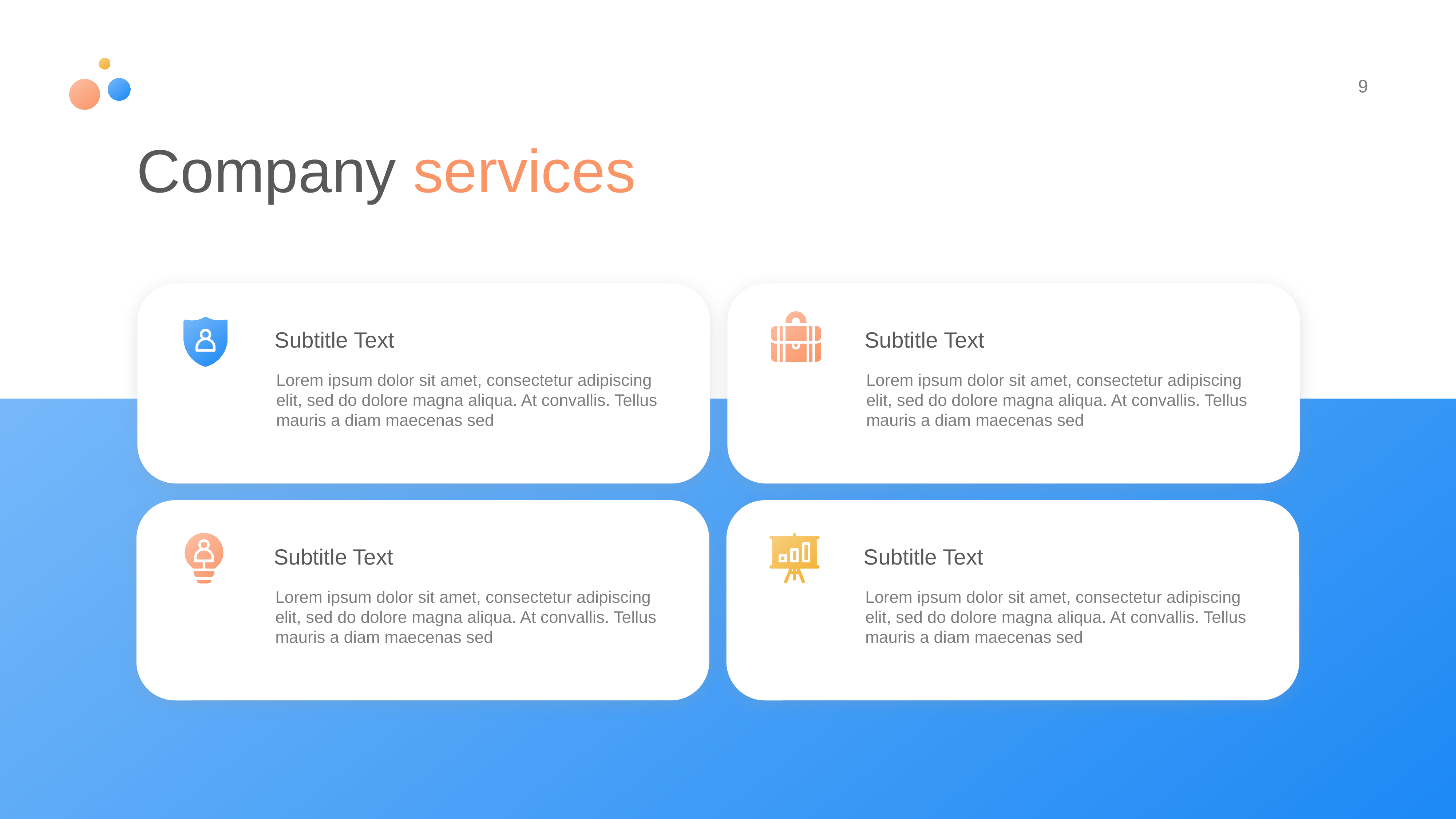

9
Company services

Subtitle Text
Subtitle Text
Lorem ipsum dolor sit amet, consectetur adipiscing elit, sed do dolore magna aliqua. At convallis. Tellus mauris a diam maecenas sed
Lorem ipsum dolor sit amet, consectetur adipiscing elit, sed do dolore magna aliqua. At convallis. Tellus mauris a diam maecenas sed

Subtitle Text
Subtitle Text
Lorem ipsum dolor sit amet, consectetur adipiscing elit, sed do dolore magna aliqua. At convallis. Tellus mauris a diam maecenas sed
Lorem ipsum dolor sit amet, consectetur adipiscing elit, sed do dolore magna aliqua. At convallis. Tellus mauris a diam maecenas sed